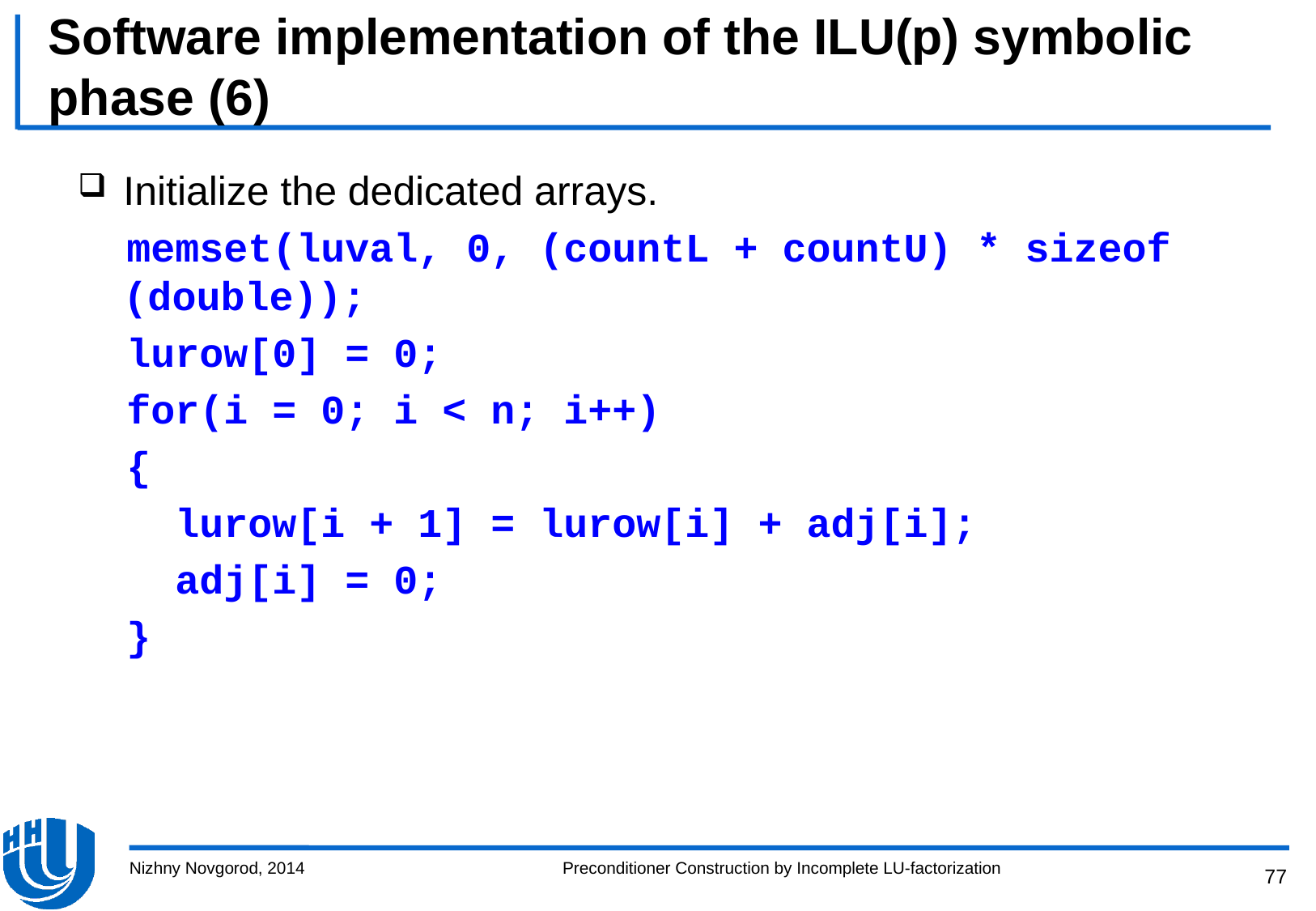

# Software implementation of the ILU(p) symbolic phase (6)
Initialize the dedicated arrays.
  memset(luval, 0, (countL + countU) * sizeof (double));
  lurow[0] = 0;
  for(i = 0; i < n; i++)
  {
    lurow[i + 1] = lurow[i] + adj[i];
    adj[i] = 0;
  }

Nizhny Novgorod, 2014
Preconditioner Construction by Incomplete LU-factorization